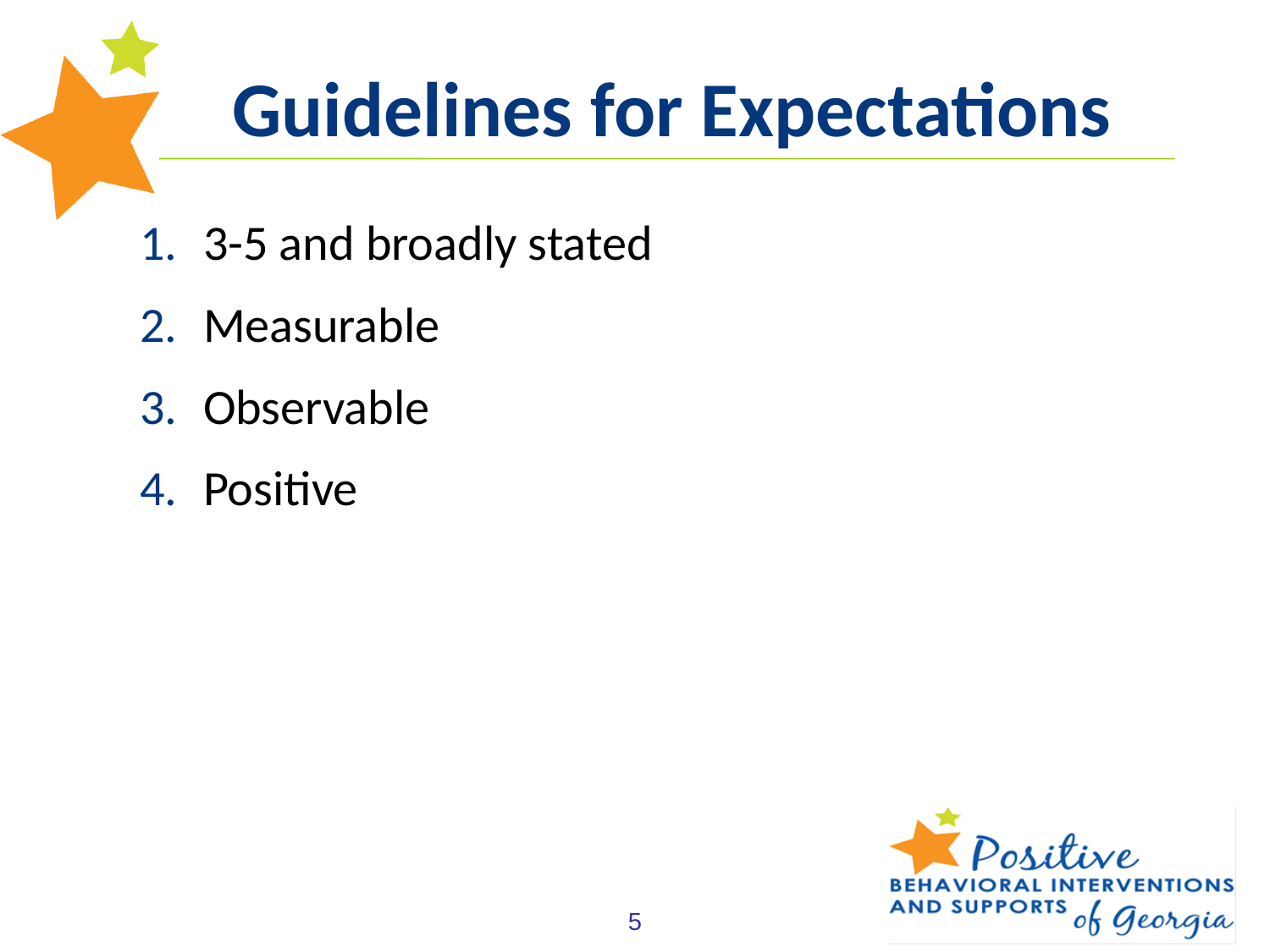

Guidelines for Expectations
3-5 and broadly stated
Measurable
Observable
Positive

5